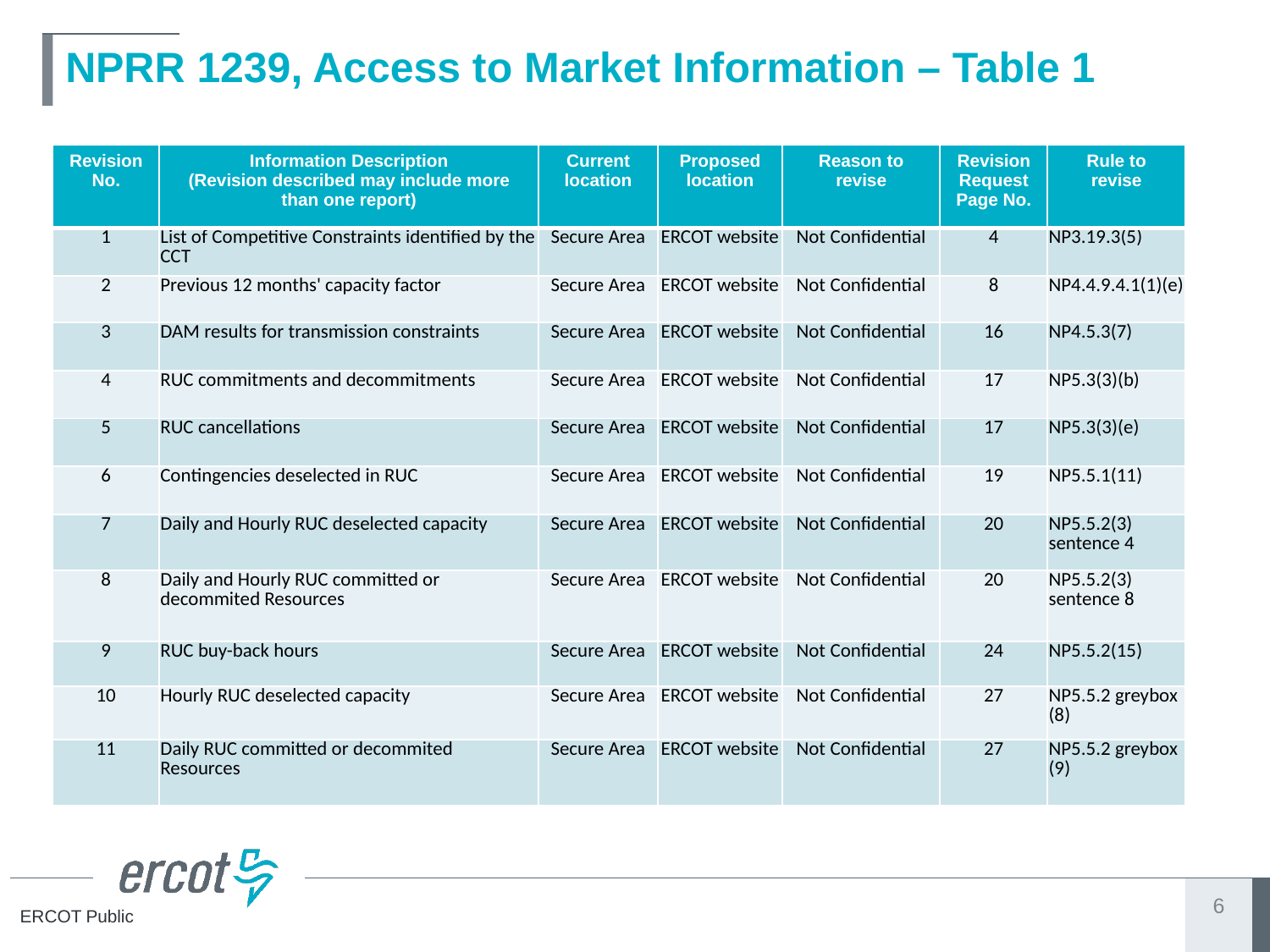

# NPRR 1239, Access to Market Information – Table 1
| Revision No. | Information Description (Revision described may include more than one report) | Current location | Proposed location | Reason to revise | Revision Request Page No. | Rule to revise |
| --- | --- | --- | --- | --- | --- | --- |
| 1 | List of Competitive Constraints identified by the CCT | Secure Area | ERCOT website | Not Confidential | 4 | NP3.19.3(5) |
| 2 | Previous 12 months' capacity factor | Secure Area | ERCOT website | Not Confidential | 8 | NP4.4.9.4.1(1)(e) |
| 3 | DAM results for transmission constraints | Secure Area | ERCOT website | Not Confidential | 16 | NP4.5.3(7) |
| 4 | RUC commitments and decommitments | Secure Area | ERCOT website | Not Confidential | 17 | NP5.3(3)(b) |
| 5 | RUC cancellations | Secure Area | ERCOT website | Not Confidential | 17 | NP5.3(3)(e) |
| 6 | Contingencies deselected in RUC | Secure Area | ERCOT website | Not Confidential | 19 | NP5.5.1(11) |
| 7 | Daily and Hourly RUC deselected capacity | Secure Area | ERCOT website | Not Confidential | 20 | NP5.5.2(3) sentence 4 |
| 8 | Daily and Hourly RUC committed or decommited Resources | Secure Area | ERCOT website | Not Confidential | 20 | NP5.5.2(3) sentence 8 |
| 9 | RUC buy-back hours | Secure Area | ERCOT website | Not Confidential | 24 | NP5.5.2(15) |
| 10 | Hourly RUC deselected capacity | Secure Area | ERCOT website | Not Confidential | 27 | NP5.5.2 greybox (8) |
| 11 | Daily RUC committed or decommited Resources | Secure Area | ERCOT website | Not Confidential | 27 | NP5.5.2 greybox (9) |
6